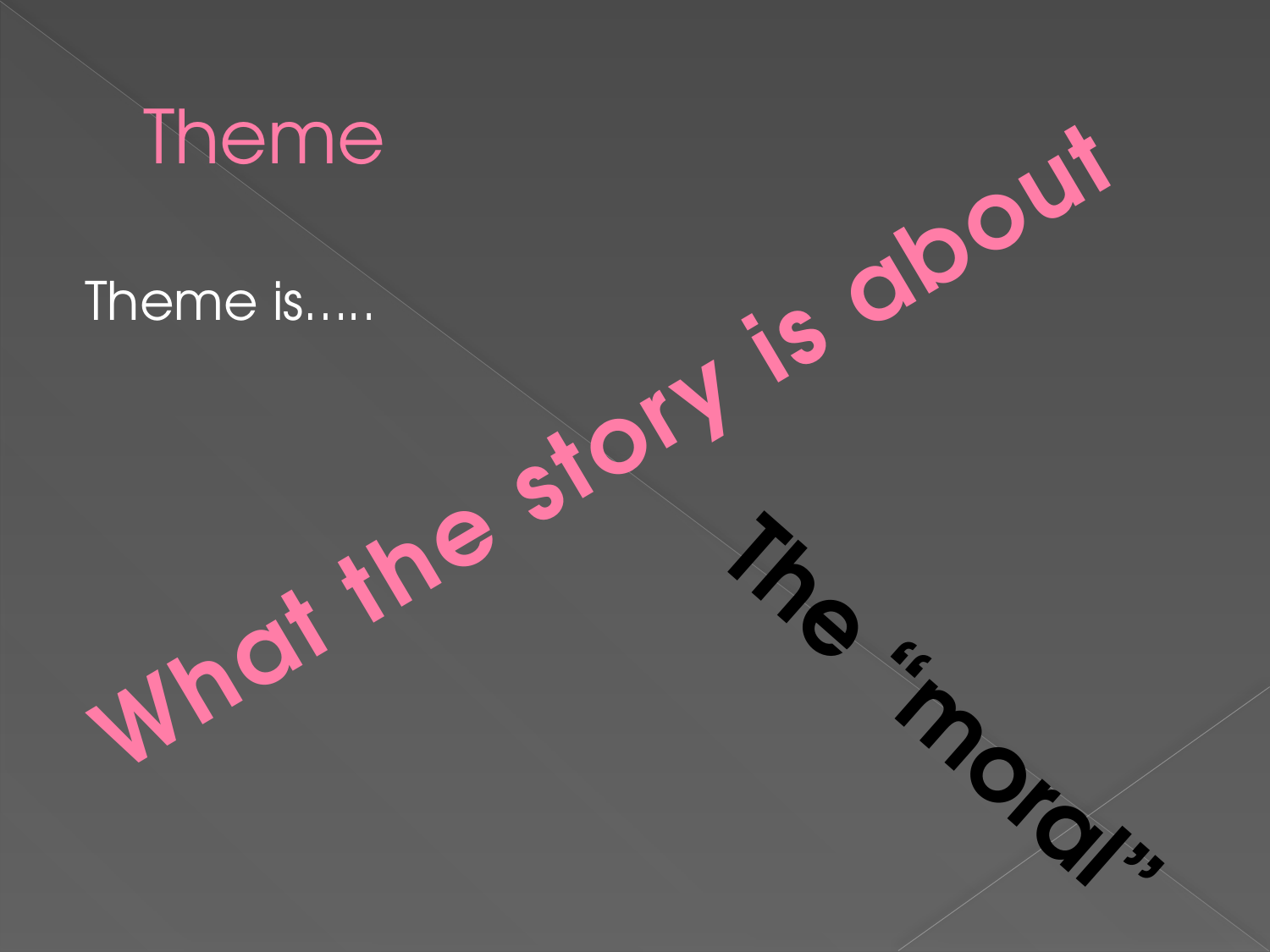

# Theme
Theme is…..

What the story is about
The “moral”